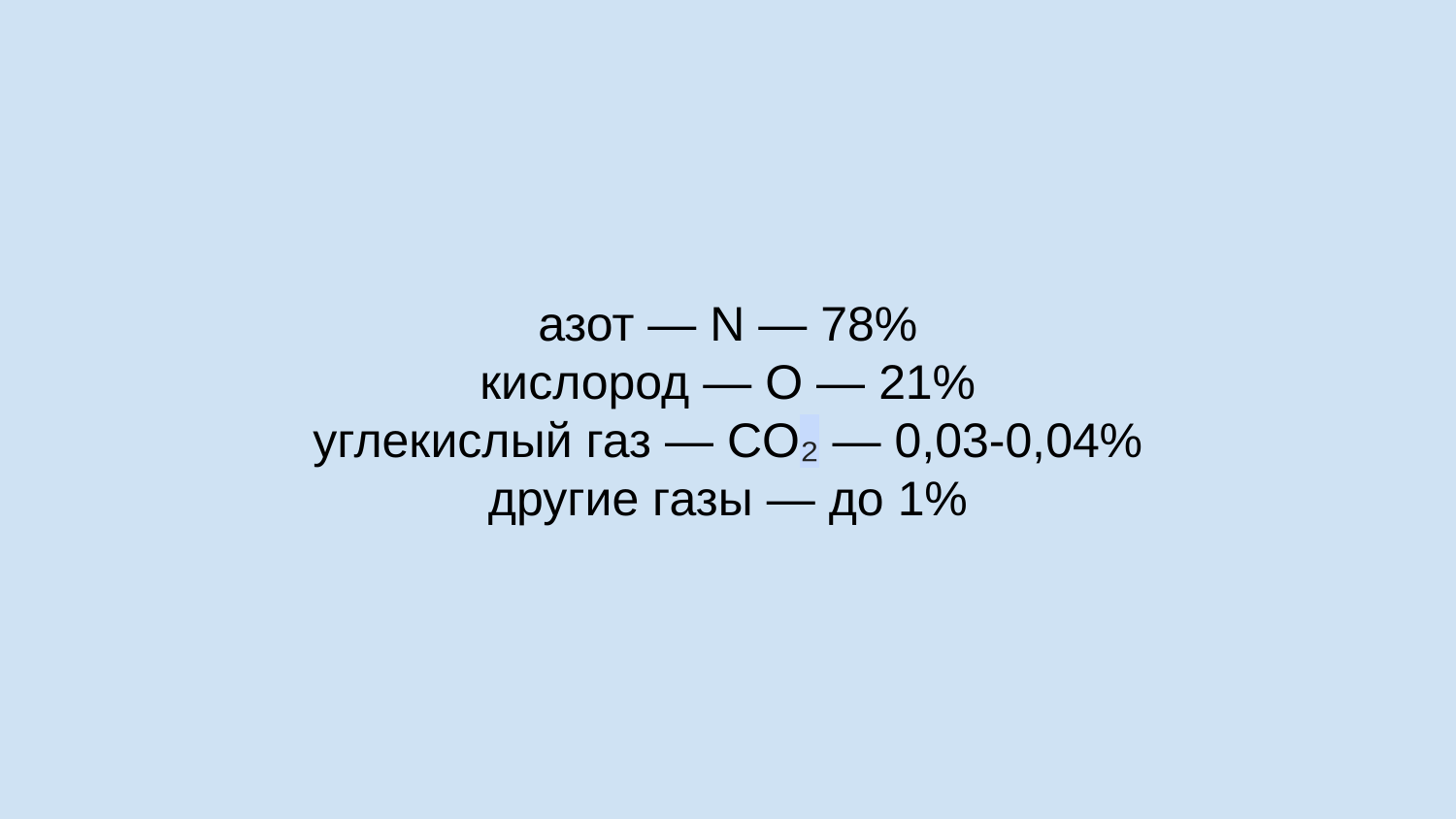

азот — N — 78%
кислород — O — 21%
углекислый газ — CO₂ — 0,03-0,04%
другие газы — до 1%